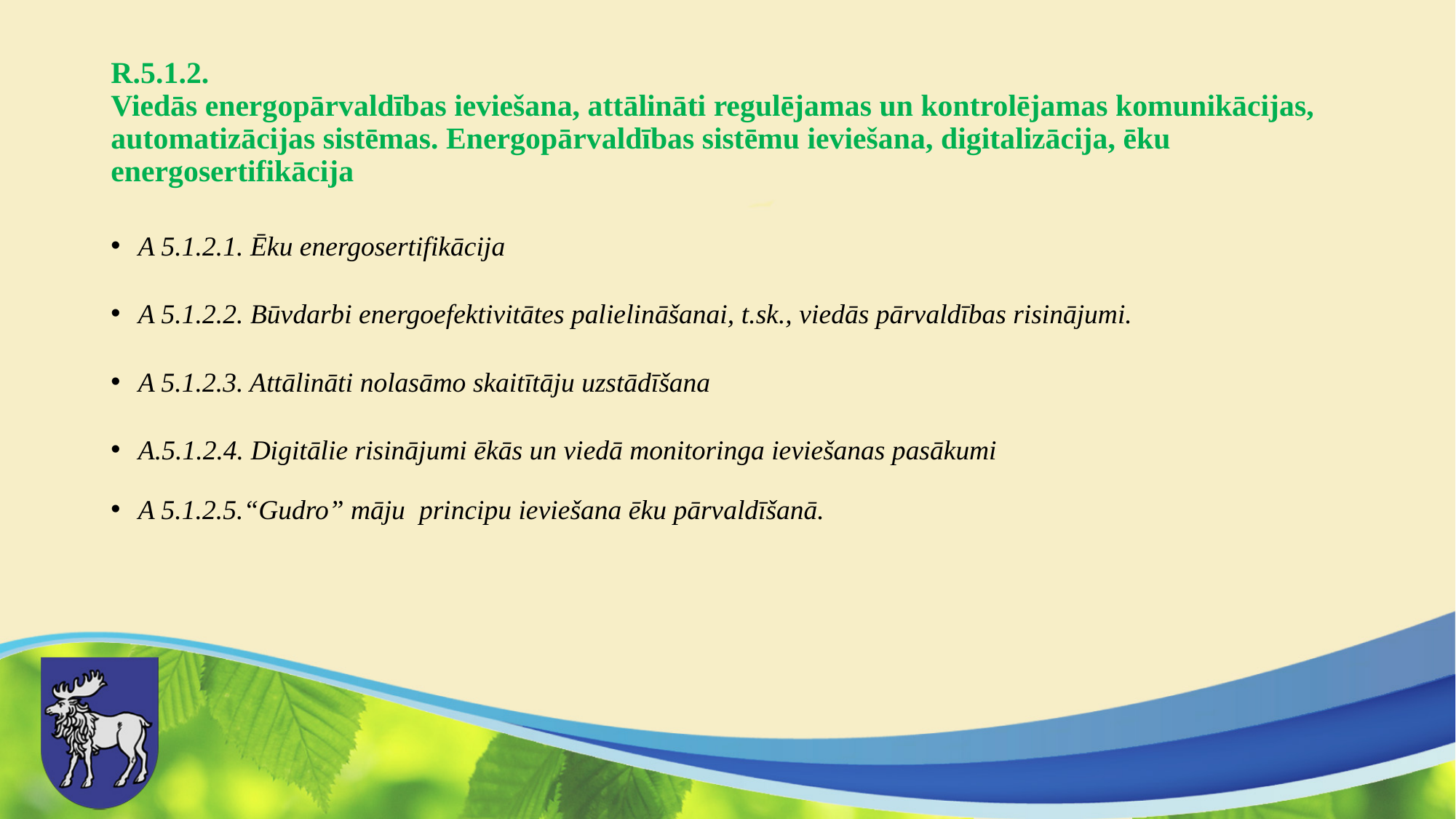

# R.5.1.2. Viedās energopārvaldības ieviešana, attālināti regulējamas un kontrolējamas komunikācijas, automatizācijas sistēmas. Energopārvaldības sistēmu ieviešana, digitalizācija, ēku energosertifikācija
A 5.1.2.1. Ēku energosertifikācija
A 5.1.2.2. Būvdarbi energoefektivitātes palielināšanai, t.sk., viedās pārvaldības risinājumi.
A 5.1.2.3. Attālināti nolasāmo skaitītāju uzstādīšana
A.5.1.2.4. Digitālie risinājumi ēkās un viedā monitoringa ieviešanas pasākumi
A 5.1.2.5.“Gudro” māju  principu ieviešana ēku pārvaldīšanā.